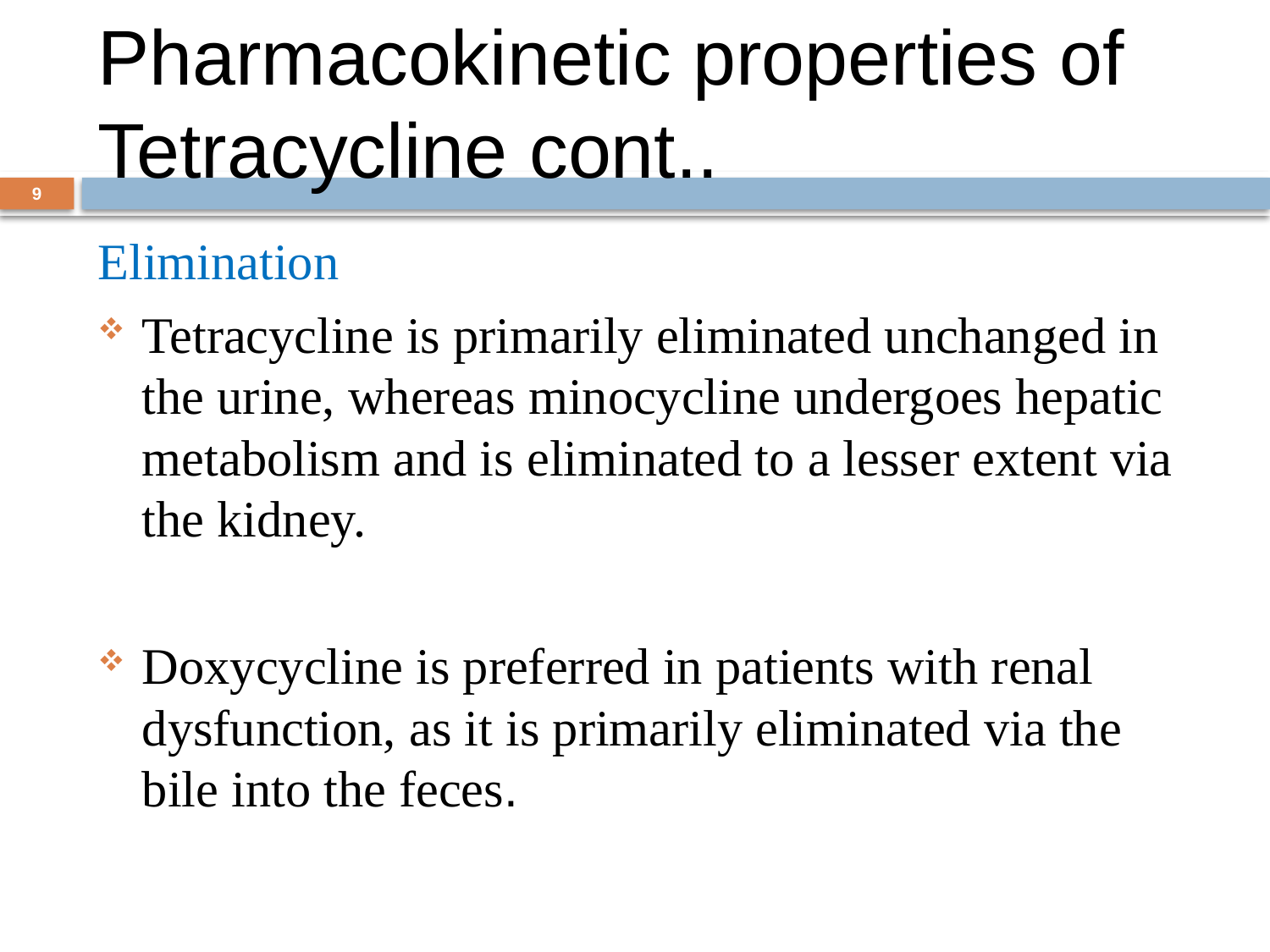

# Pharmacokinetic properties of Tetracycline cont..
9
Elimination
Tetracycline is primarily eliminated unchanged in the urine, whereas minocycline undergoes hepatic metabolism and is eliminated to a lesser extent via the kidney.

Doxycycline is preferred in patients with renal dysfunction, as it is primarily eliminated via the bile into the feces.